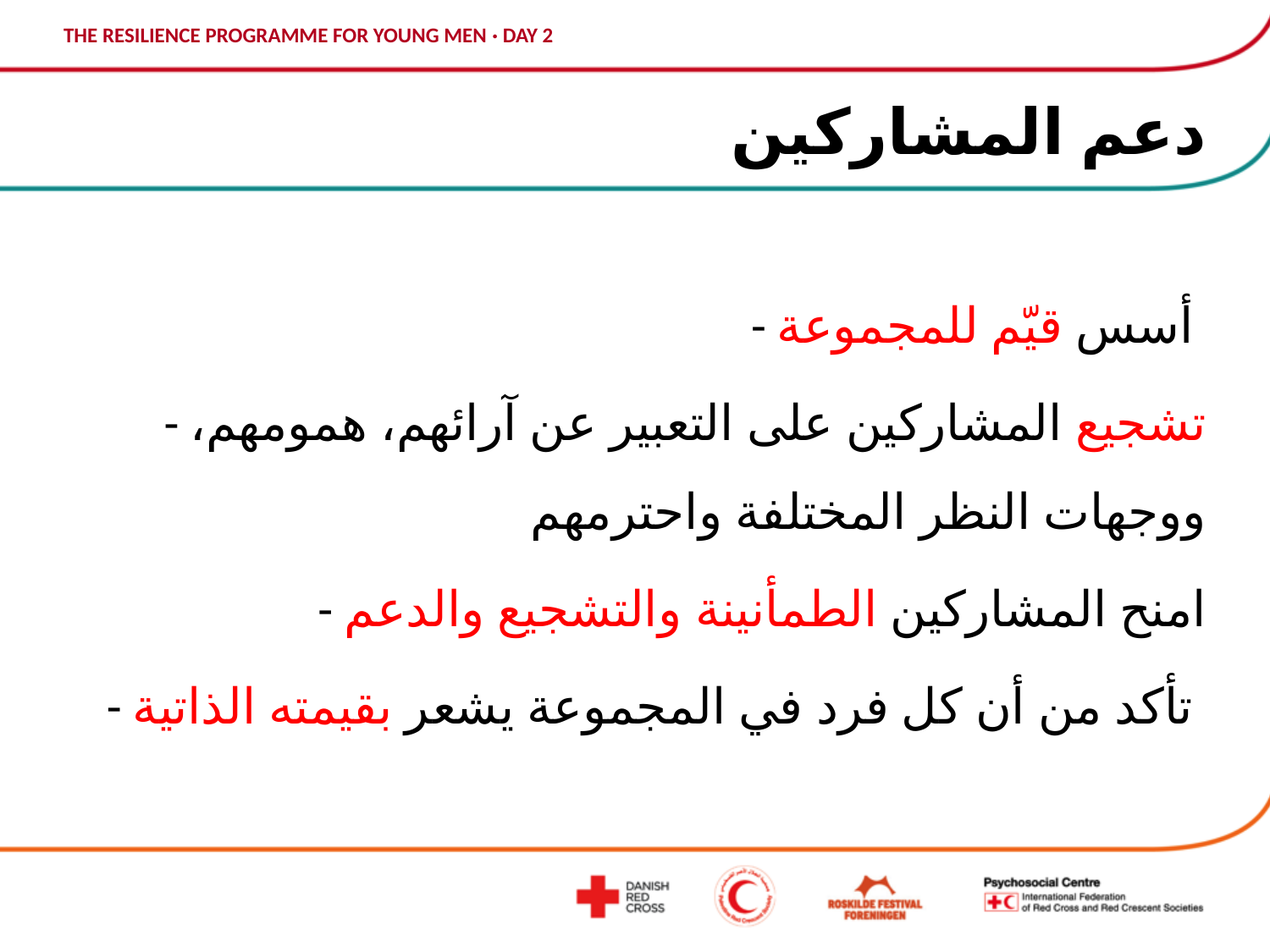

# دعم المشاركين
- أسس قيّم للمجموعة
- تشجيع المشاركين على التعبير عن آرائهم، همومهم، ووجهات النظر المختلفة واحترمهم
- امنح المشاركين الطمأنينة والتشجيع والدعم
- تأكد من أن كل فرد في المجموعة يشعر بقيمته الذاتية